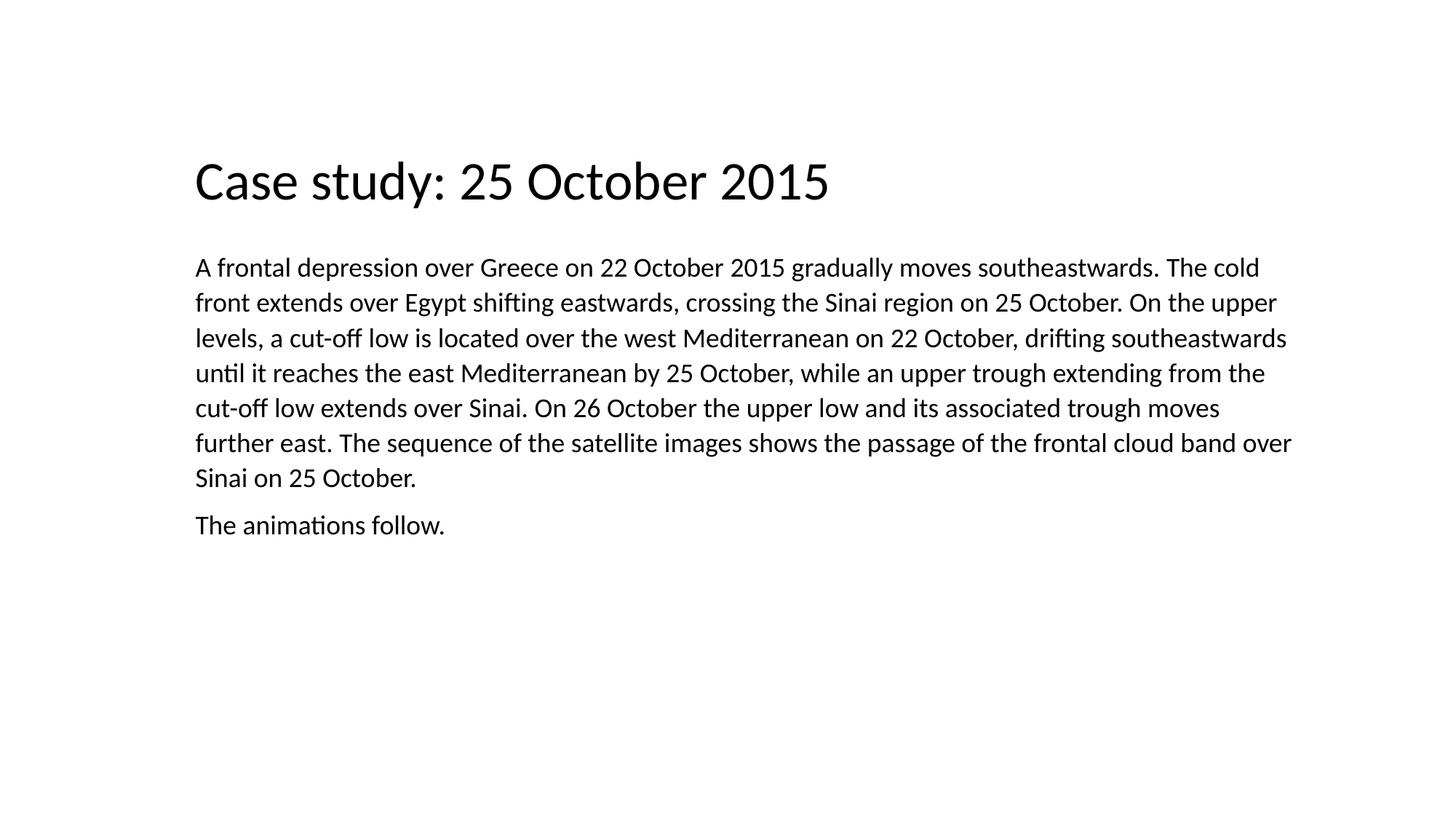

Case study: 25 October 2015
A frontal depression over Greece on 22 October 2015 gradually moves southeastwards. The cold front extends over Egypt shifting eastwards, crossing the Sinai region on 25 October. On the upper levels, a cut-off low is located over the west Mediterranean on 22 October, drifting southeastwards until it reaches the east Mediterranean by 25 October, while an upper trough extending from the cut-off low extends over Sinai. On 26 October the upper low and its associated trough moves further east. The sequence of the satellite images shows the passage of the frontal cloud band over Sinai on 25 October.
The animations follow.